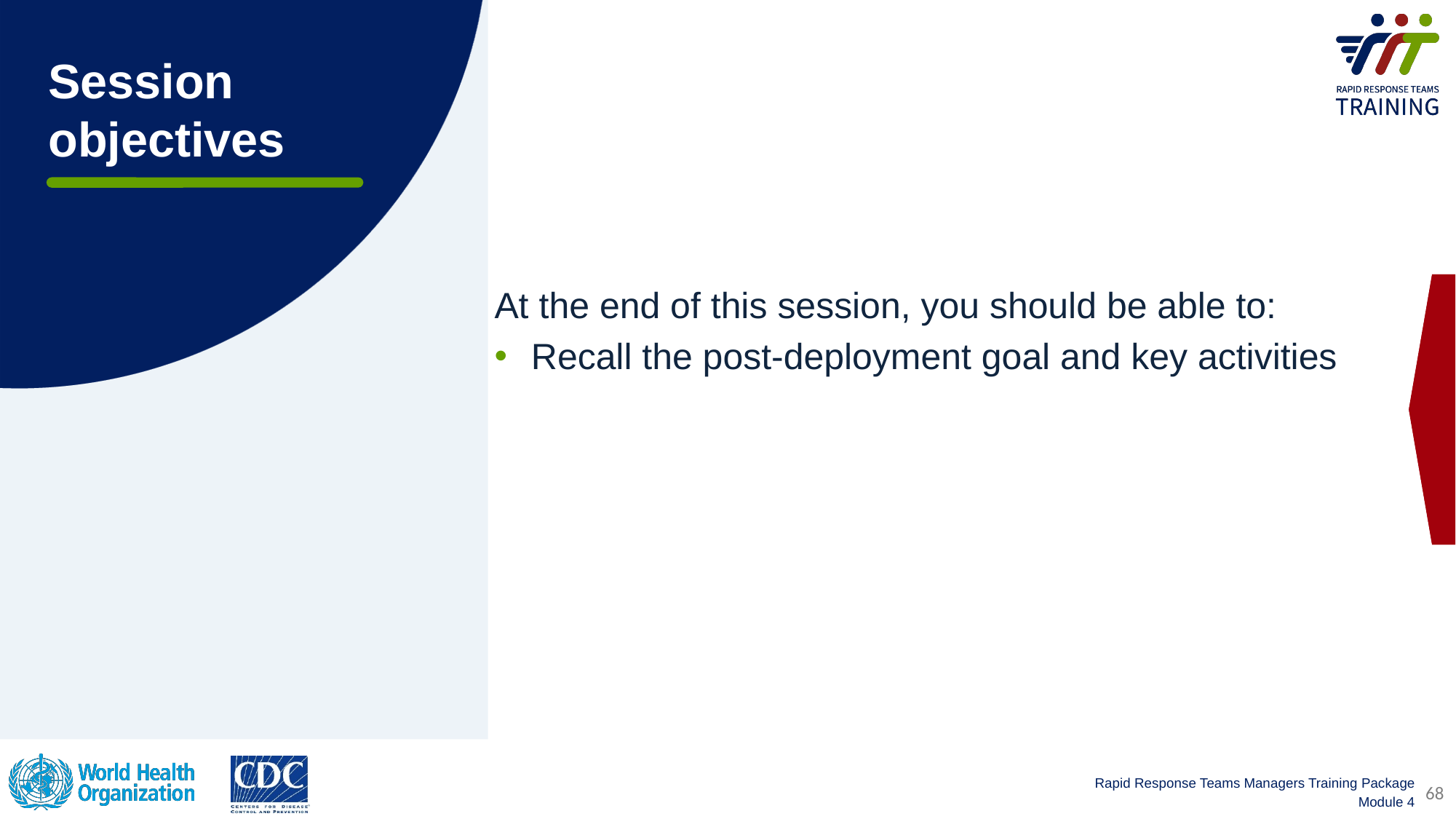

Session objectives

At the end of this session, you should be able to:
Recall the post-deployment goal and key activities

68